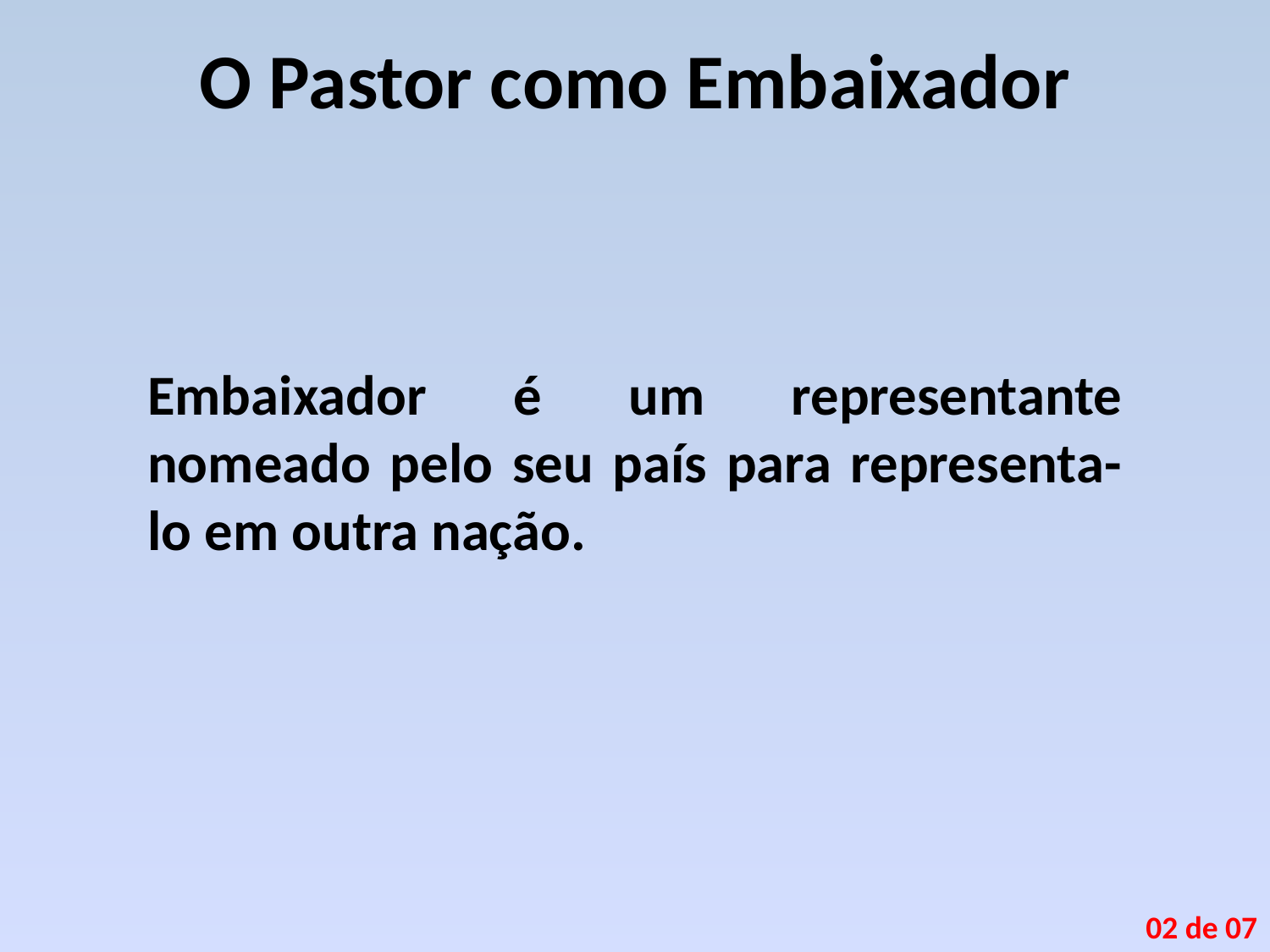

# O Pastor como Embaixador
Embaixador é um representante nomeado pelo seu país para representa-lo em outra nação.
02 de 07